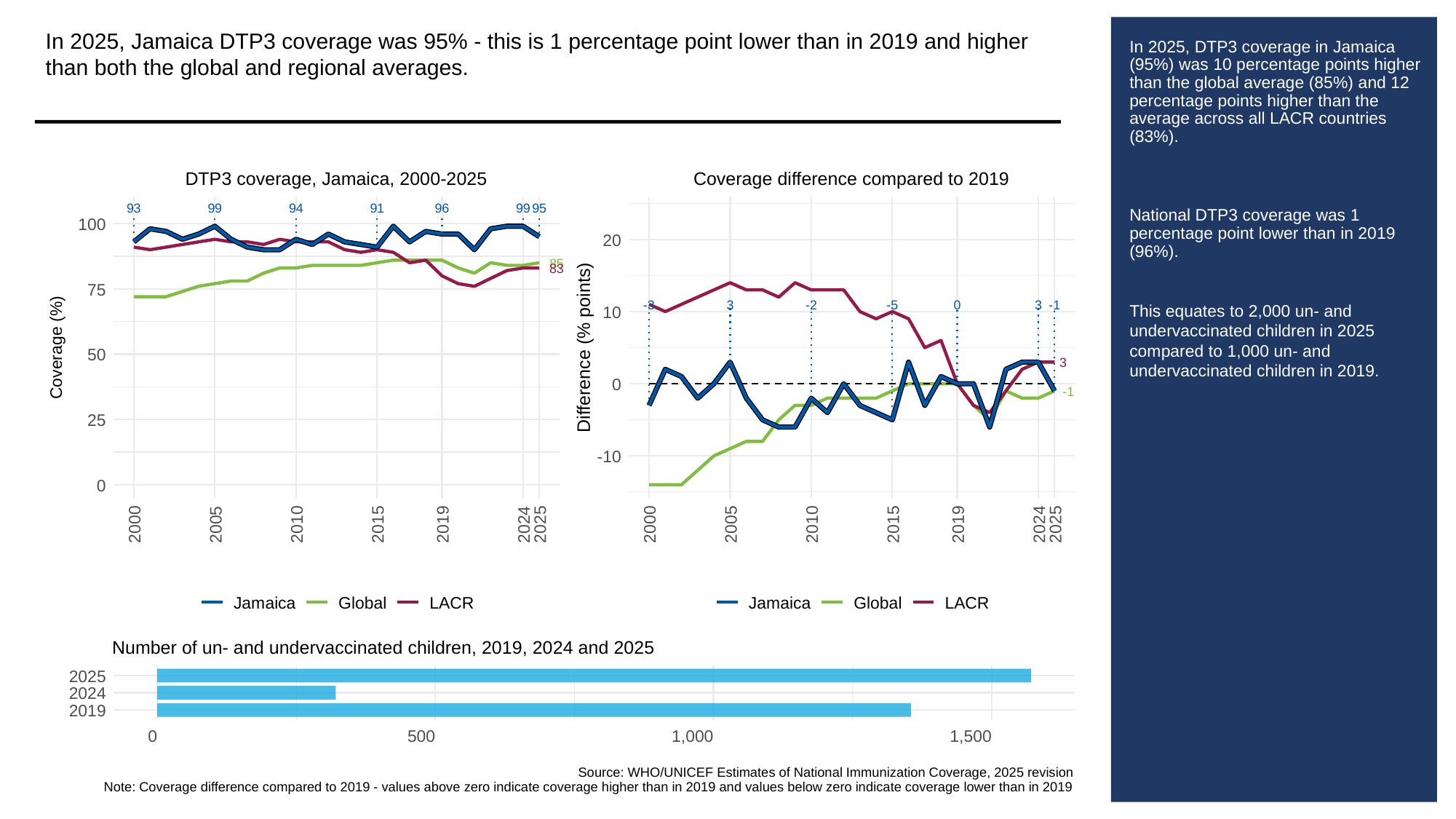

In 2025, Jamaica DTP3 coverage was 95% - this is 1 percentage point lower than in 2019 and higher than both the global and regional averages.
# In 2025, DTP3 coverage in Jamaica (95%) was 10 percentage points higher than the global average (85%) and 12 percentage points higher than the average across all LACR countries (83%).

National DTP3 coverage was 1 percentage point lower than in 2019 (96%).

This equates to 2,000 un- and undervaccinated children in 2025 compared to 1,000 un- and undervaccinated children in 2019.

DTP3 coverage, Jamaica, 2000-2025
Coverage difference compared to 2019

93
99
94
91
96
99
95

100

20

85

83

75

-3
3
-2
-5
0
3
-1
10

Difference (% points)
Coverage (%)

50

3

0

-1

25

-10

0

2000
2005
2010
2015
2019
2024
2025
2000
2005
2010
2015
2019
2024
2025
Jamaica
Global
LACR
Jamaica
Global
LACR

Number of un- and undervaccinated children, 2019, 2024 and 2025

2025

2024

2019

0
500
1,000
1,500
Source: WHO/UNICEF Estimates of National Immunization Coverage, 2025 revision
Note: Coverage difference compared to 2019 - values above zero indicate coverage higher than in 2019 and values below zero indicate coverage lower than in 2019